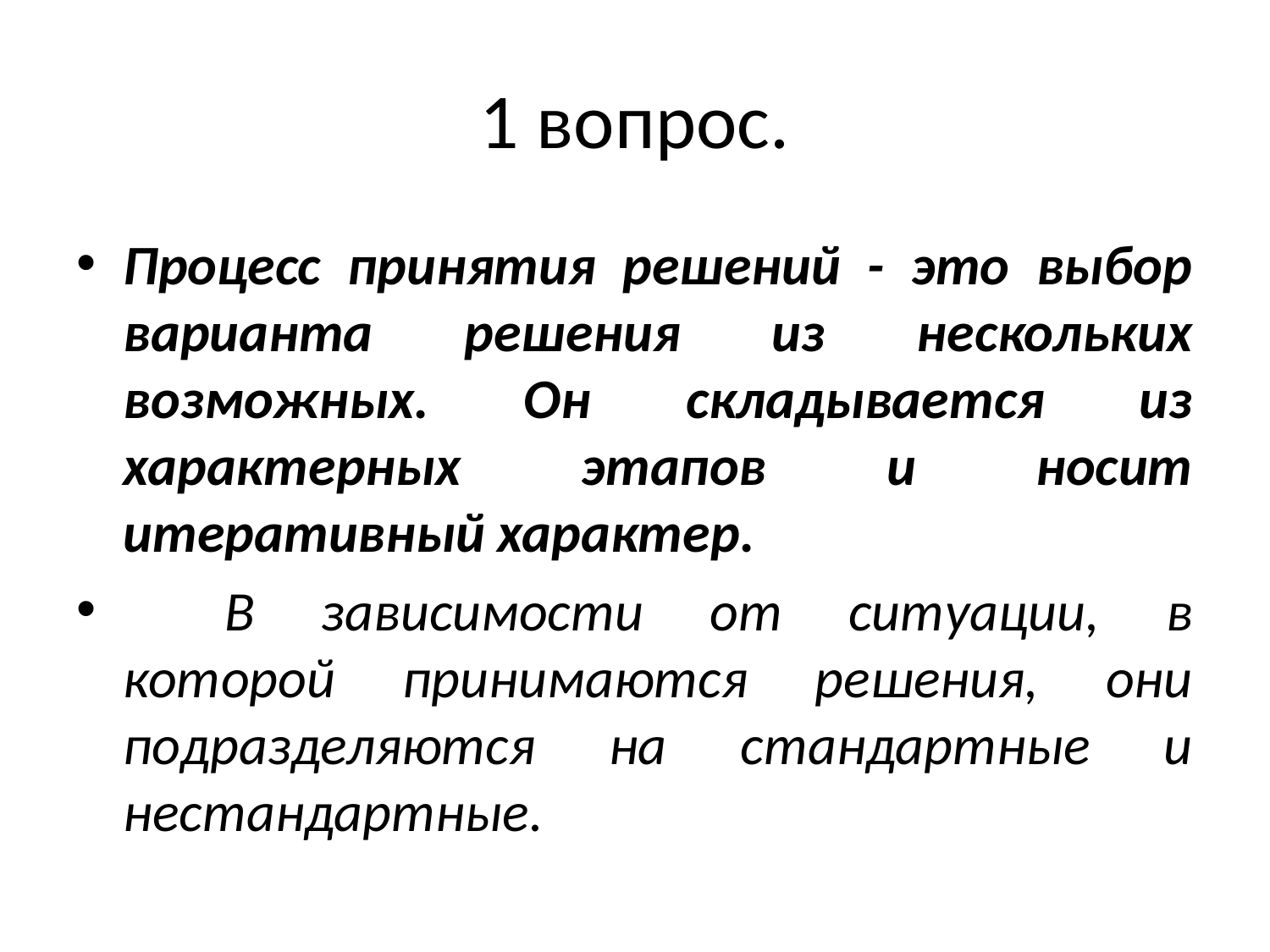

# 1 вопрос.
Процесс принятия решений - это выбор варианта решения из нескольких возможных. Он складывается из характерных этапов и носит итеративный характер.
        В зависимости от ситуации, в которой принимаются решения, они подразделяются на стандартные и нестандартные.